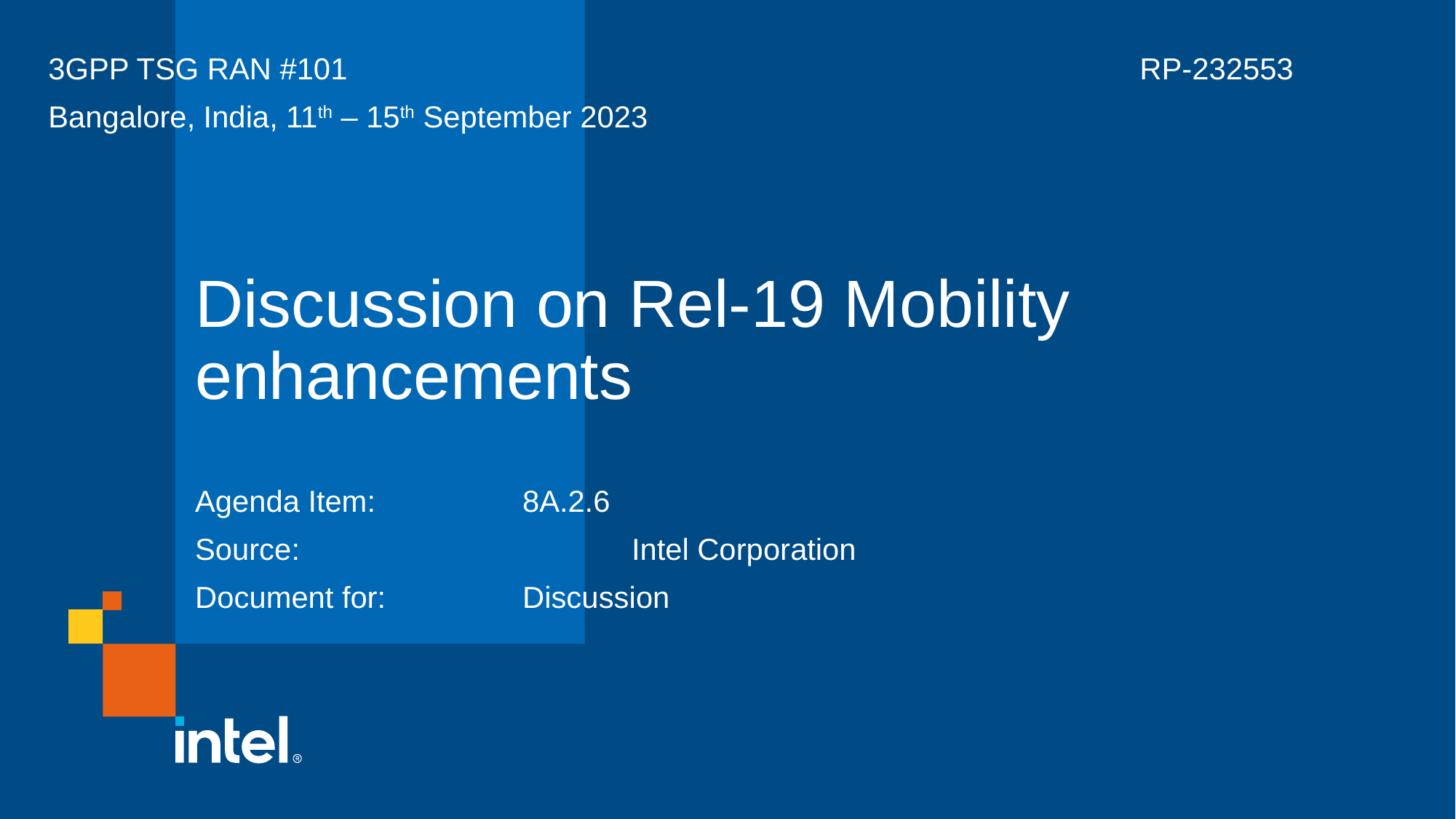

3GPP TSG RAN #101								RP-232553
Bangalore, India, 11th – 15th September 2023

# Discussion on Rel-19 Mobility enhancements

Agenda Item:		8A.2.6
Source: 			Intel Corporation
Document for:		Discussion